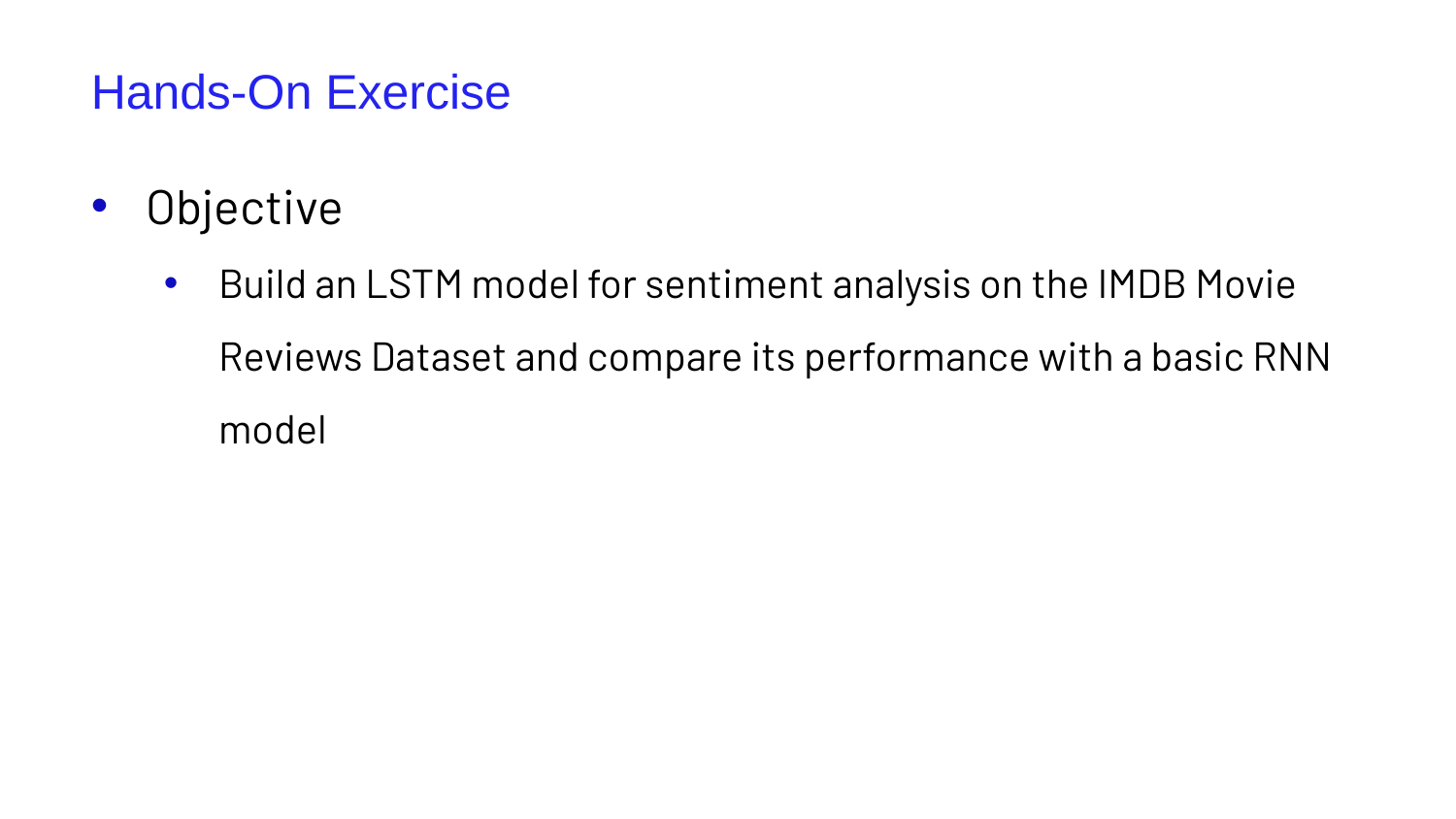

Hands-On Exercise
Objective
Build an LSTM model for sentiment analysis on the IMDB Movie Reviews Dataset and compare its performance with a basic RNN model